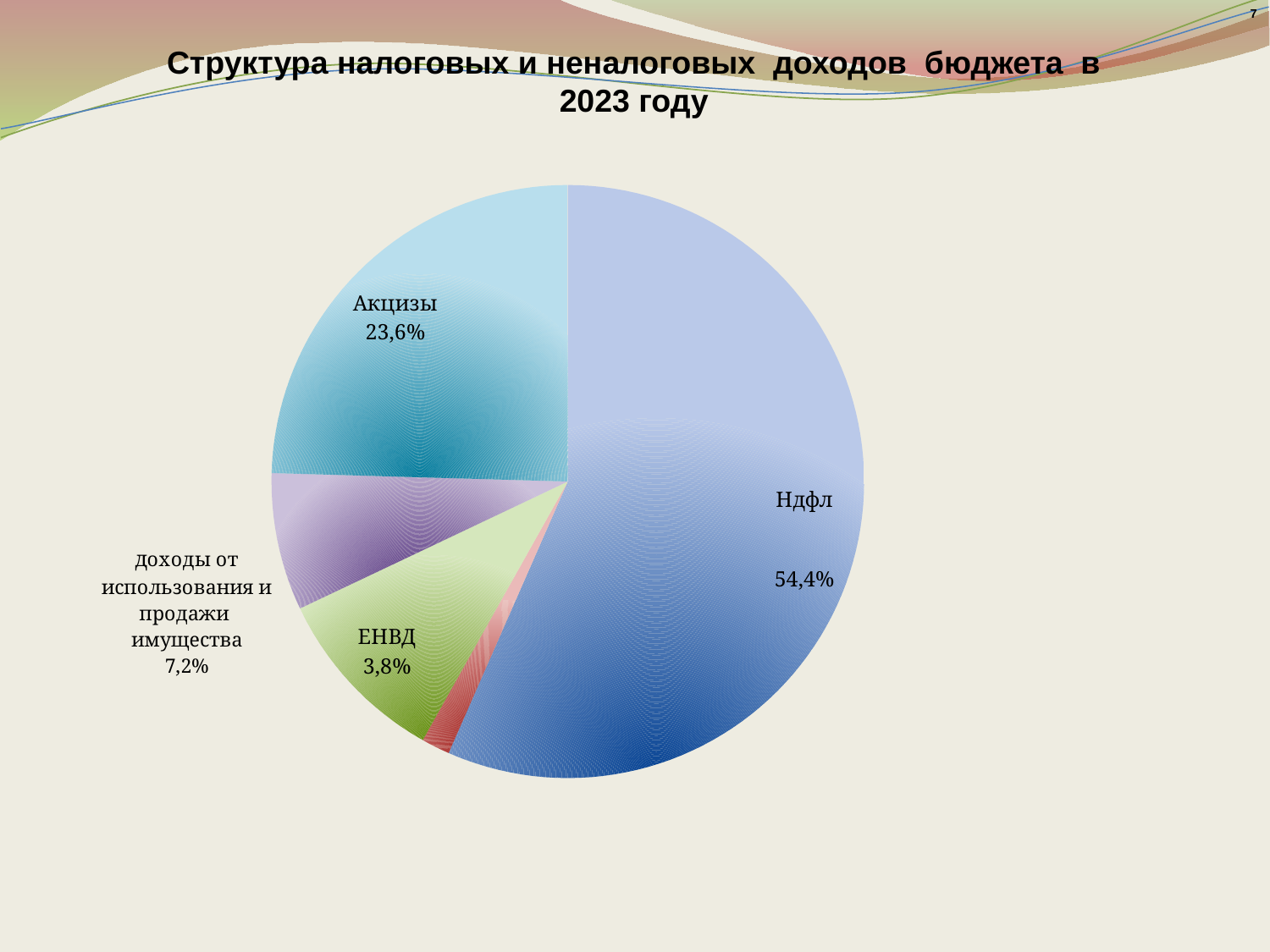

7

### Chart

| Category |  |
|---|---|
| 2006г. | 2586.8403917 |
| 2007г. | 3323.67279675 |
| 2008г. | 5791.54685783 |
| 2009г. | 6532.47444738 |
| 2010г. | 7146.278 |
Структура налоговых и неналоговых  доходов  бюджета  в 2023 году

### Chart

| Category |  |
|---|---|
| НДФЛ | 21.9 |
| госпошлина | 0.600000000000001 |
| ЕНВД, ЕСХН | 3.8 |
| доходы от использования и продажи  имущества | 2.9 |
| акцизы | 9.5 |